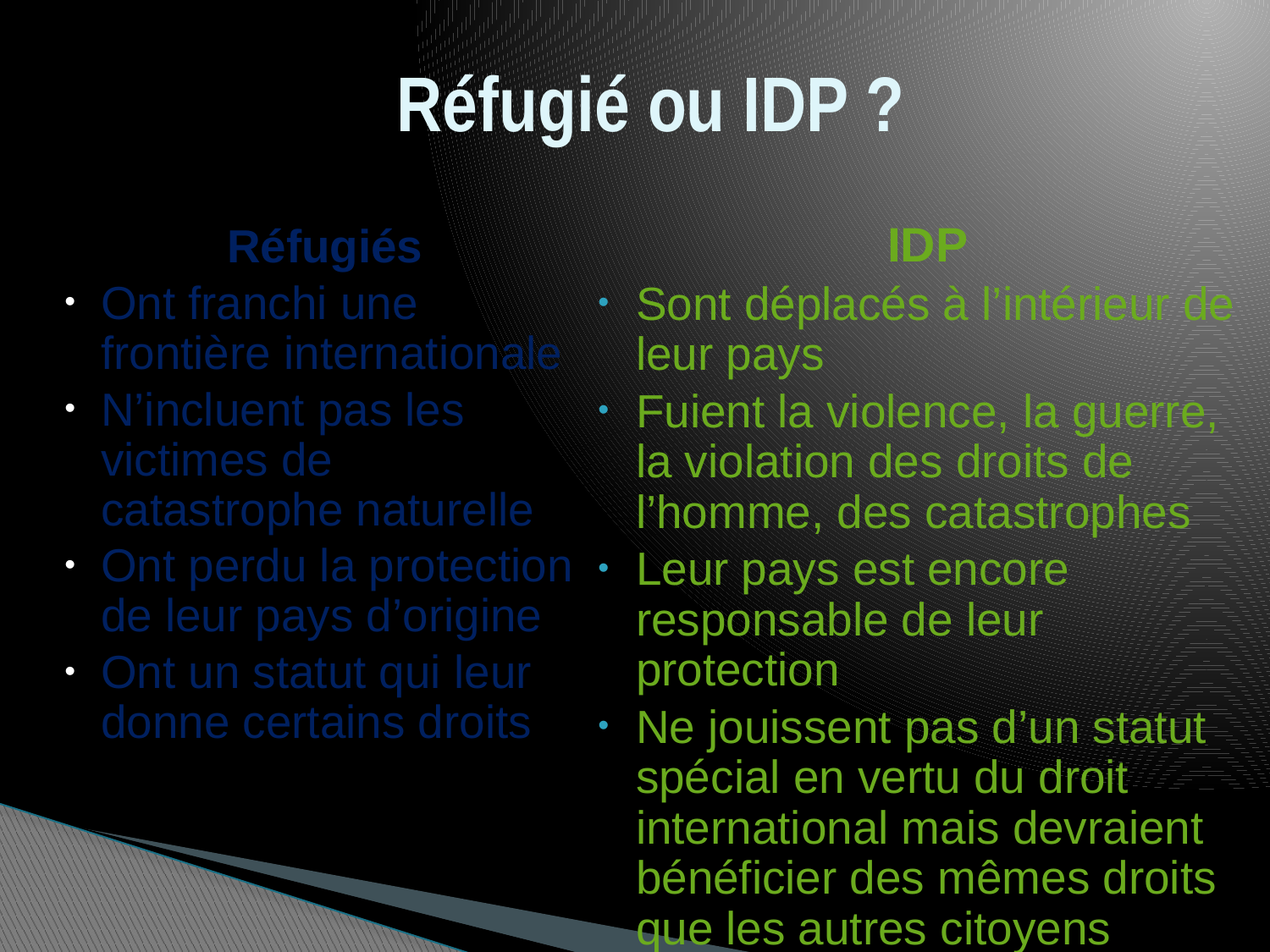

# Réfugié ou IDP ?
IDP
Sont déplacés à l’intérieur de leur pays
Fuient la violence, la guerre, la violation des droits de l’homme, des catastrophes
Leur pays est encore responsable de leur protection
Ne jouissent pas d’un statut spécial en vertu du droit international mais devraient bénéficier des mêmes droits que les autres citoyens
Réfugiés
Ont franchi une frontière internationale
N’incluent pas les victimes de catastrophe naturelle
Ont perdu la protection de leur pays d’origine
Ont un statut qui leur donne certains droits